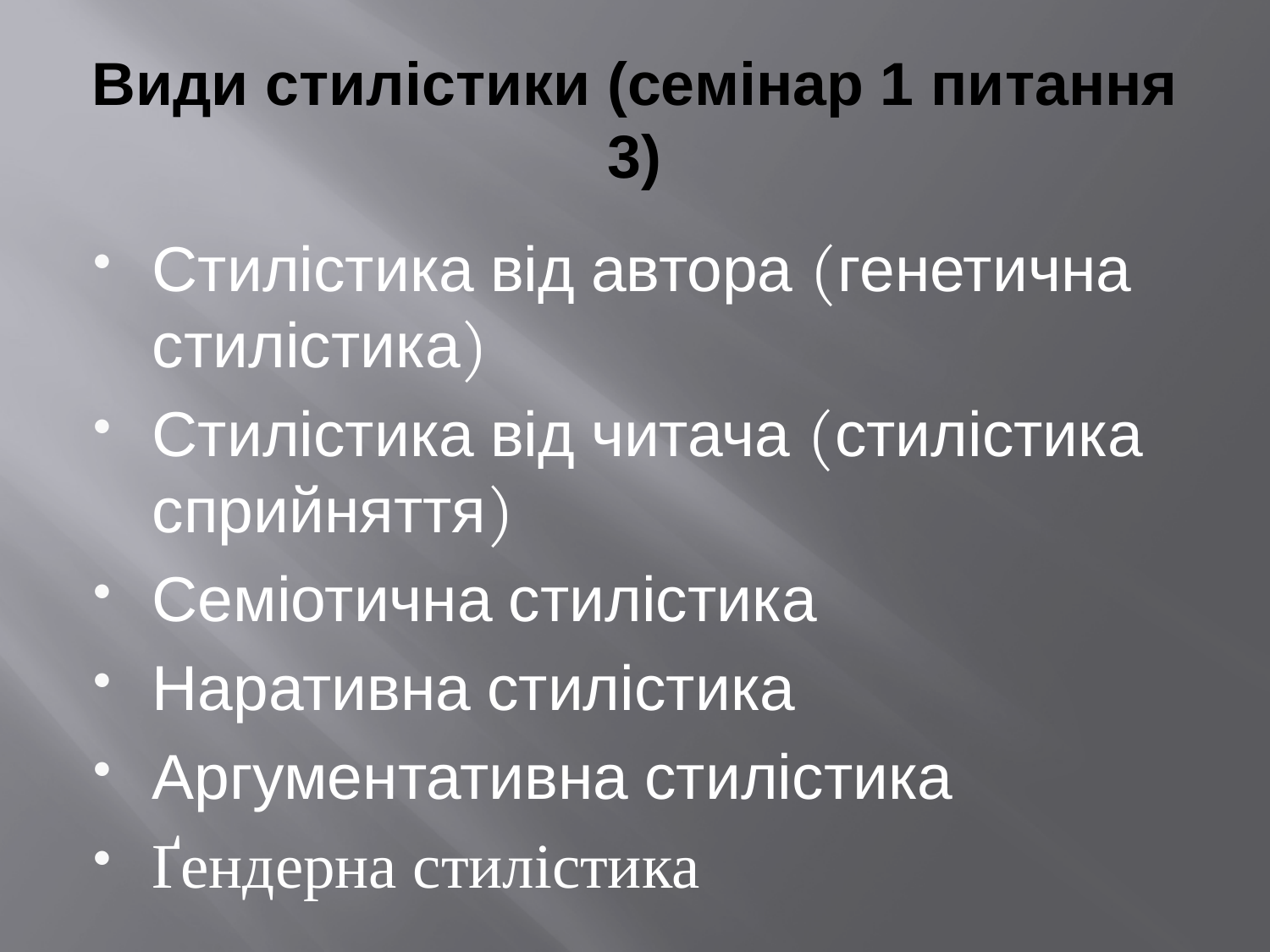

# Види стилістики (семінар 1 питання 3)
Стилістика від автора (генетична стилістика)
Стилістика від читача (стилістика сприйняття)
Семіотична стилістика
Наративна стилістика
Аргументативна стилістика
Ґендерна стилістика